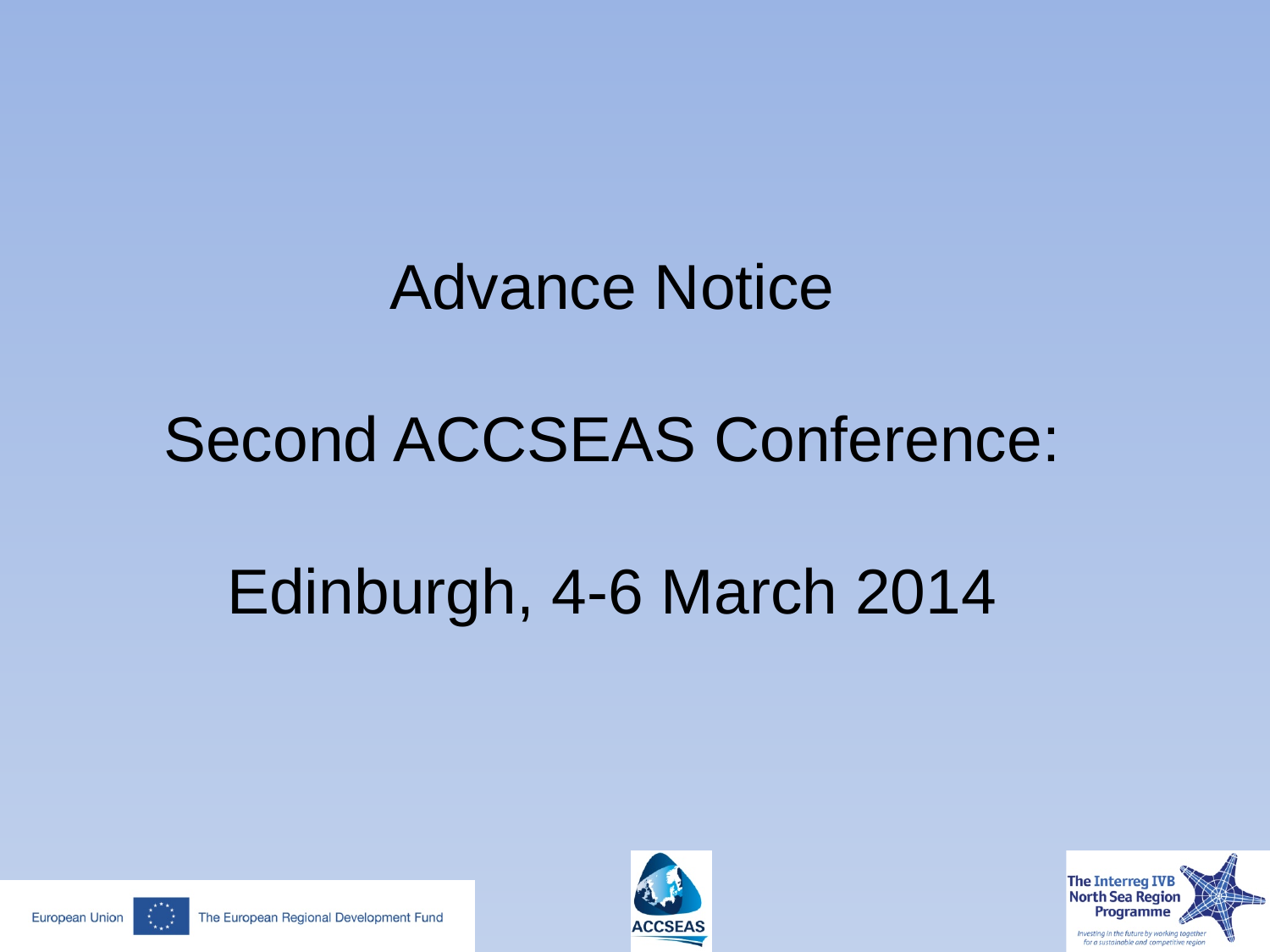

Advance Notice

Second ACCSEAS Conference:

Edinburgh, 4-6 March 2014